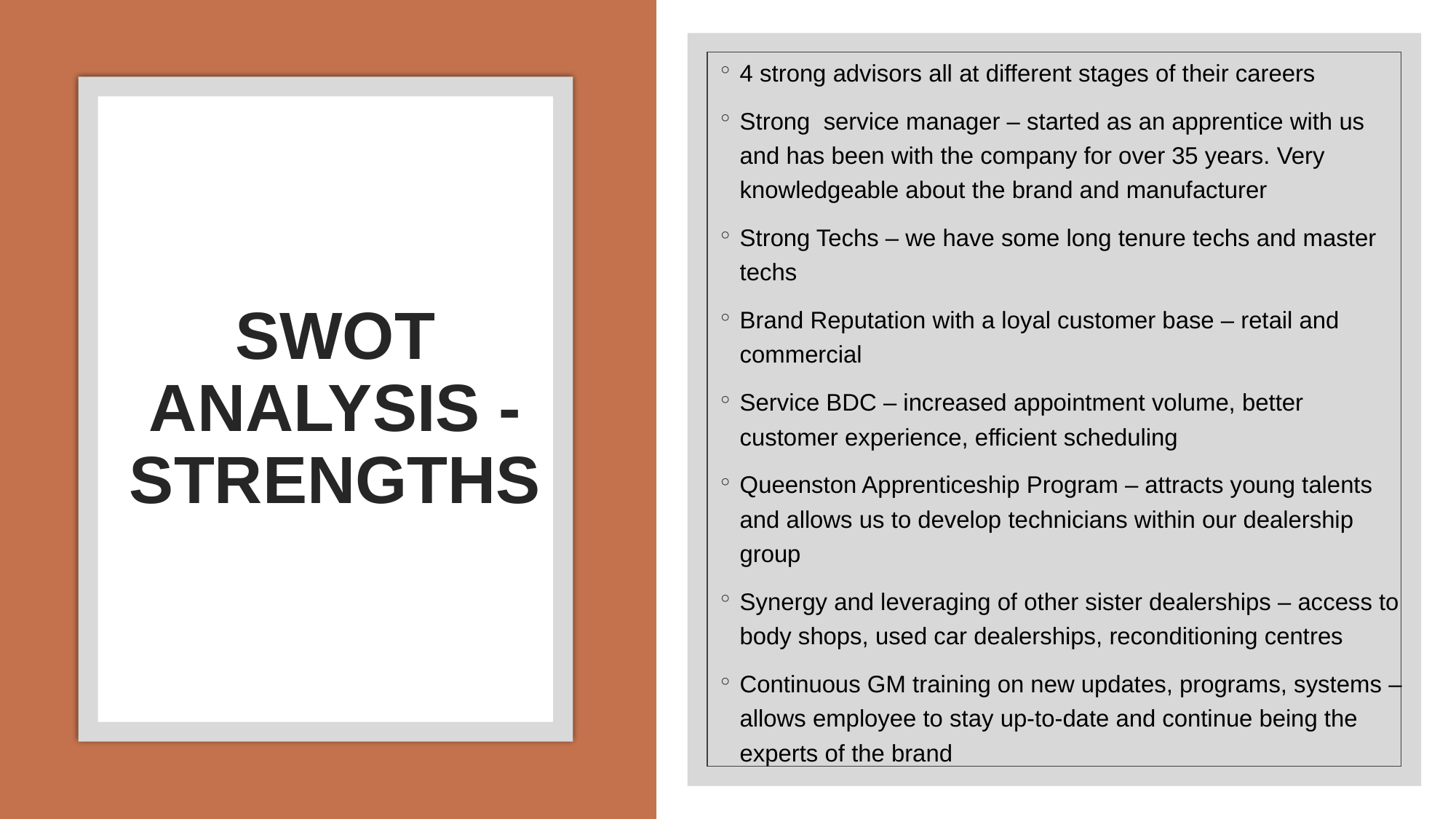

4 strong advisors all at different stages of their careers
Strong  service manager – started as an apprentice with us and has been with the company for over 35 years. Very knowledgeable about the brand and manufacturer
Strong Techs – we have some long tenure techs and master techs
Brand Reputation with a loyal customer base – retail and commercial
Service BDC – increased appointment volume, better customer experience, efficient scheduling
Queenston Apprenticeship Program – attracts young talents and allows us to develop technicians within our dealership group
Synergy and leveraging of other sister dealerships – access to body shops, used car dealerships, reconditioning centres
Continuous GM training on new updates, programs, systems – allows employee to stay up-to-date and continue being the experts of the brand

# SWOT ANALYSIS - STRENGTHS